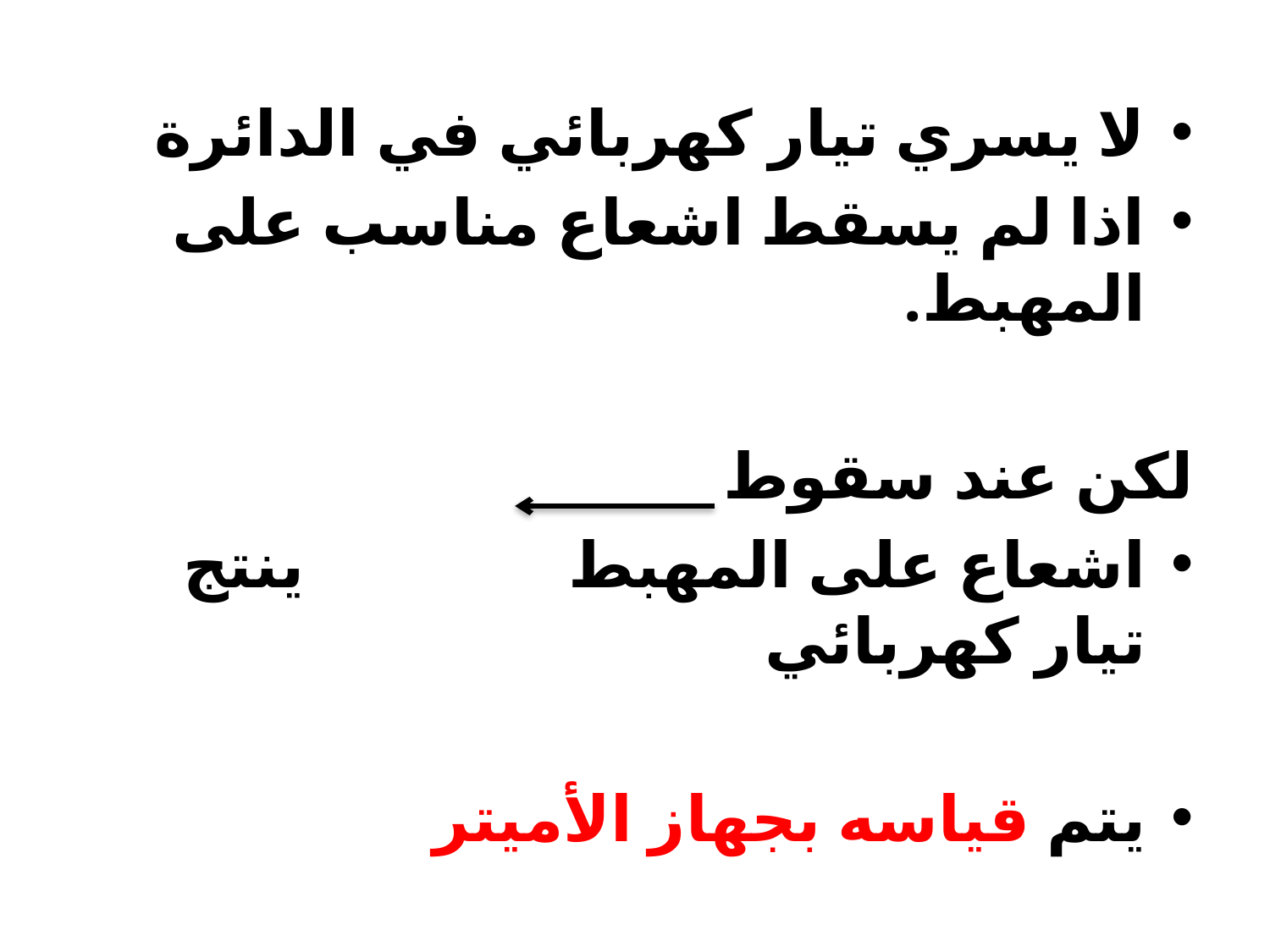

لا يسري تيار كهربائي في الدائرة
اذا لم يسقط اشعاع مناسب على المهبط.

لكن عند سقوط
اشعاع على المهبط                ينتج تيار كهربائي

يتم قياسه بجهاز الأميتر